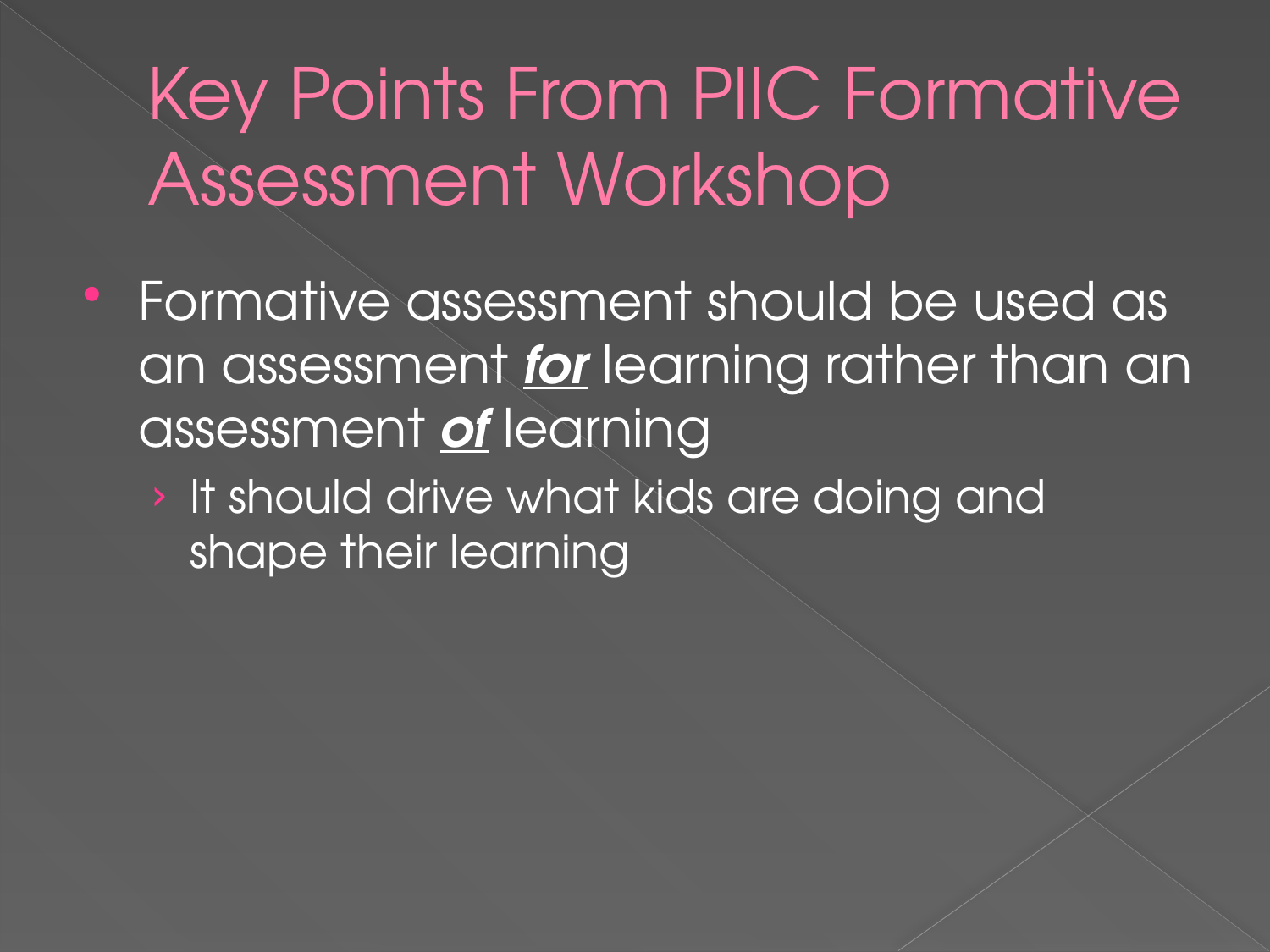

# Key Points From PIIC Formative Assessment Workshop
Formative assessment should be used as an assessment for learning rather than an assessment of learning
It should drive what kids are doing and shape their learning